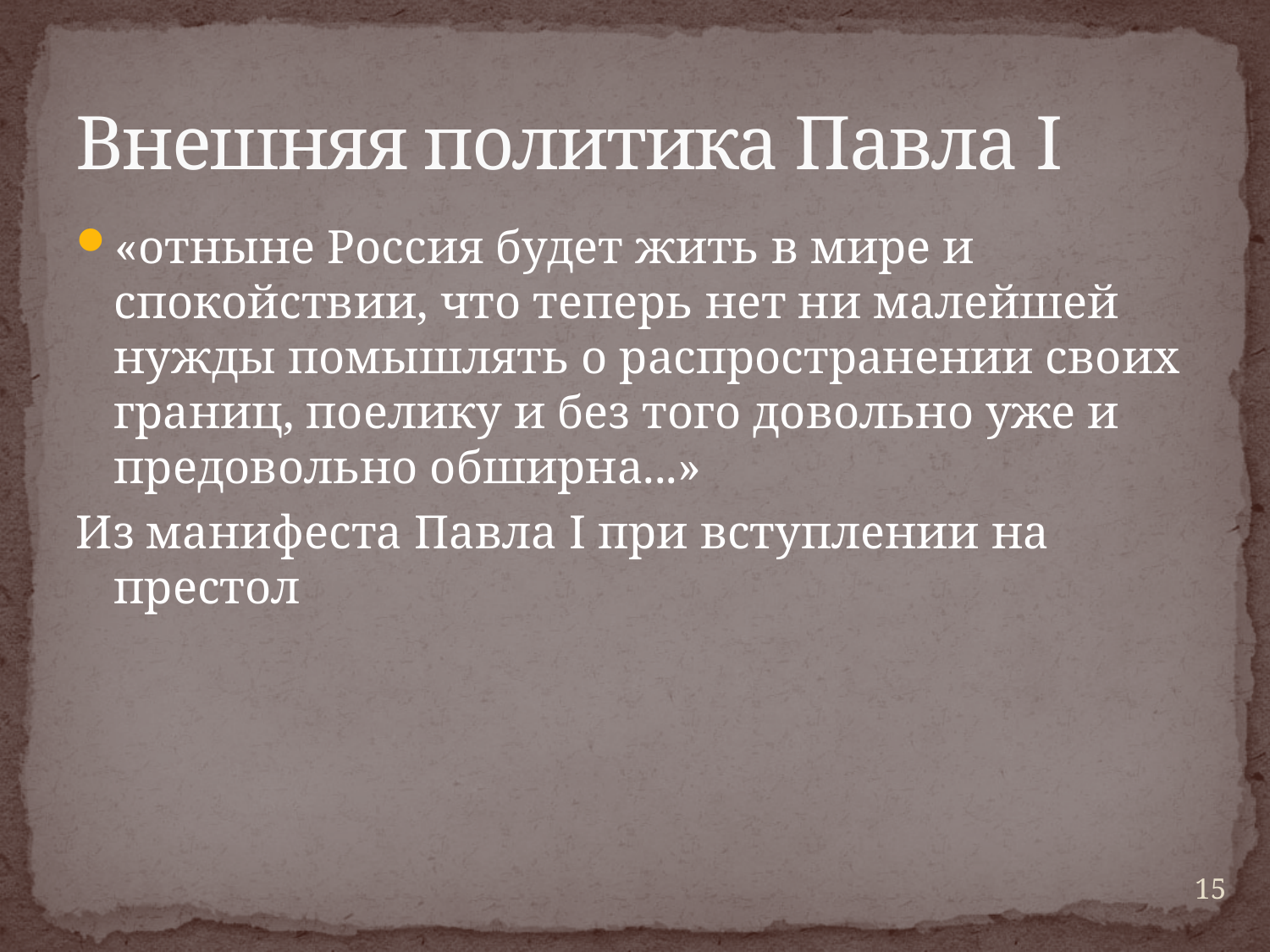

# Внешняя политика Павла I
«отныне Россия будет жить в мире и спокойствии, что теперь нет ни малейшей нужды помышлять о распространении своих границ, поелику и без того довольно уже и предовольно обширна...»
Из манифеста Павла I при вступлении на престол

15